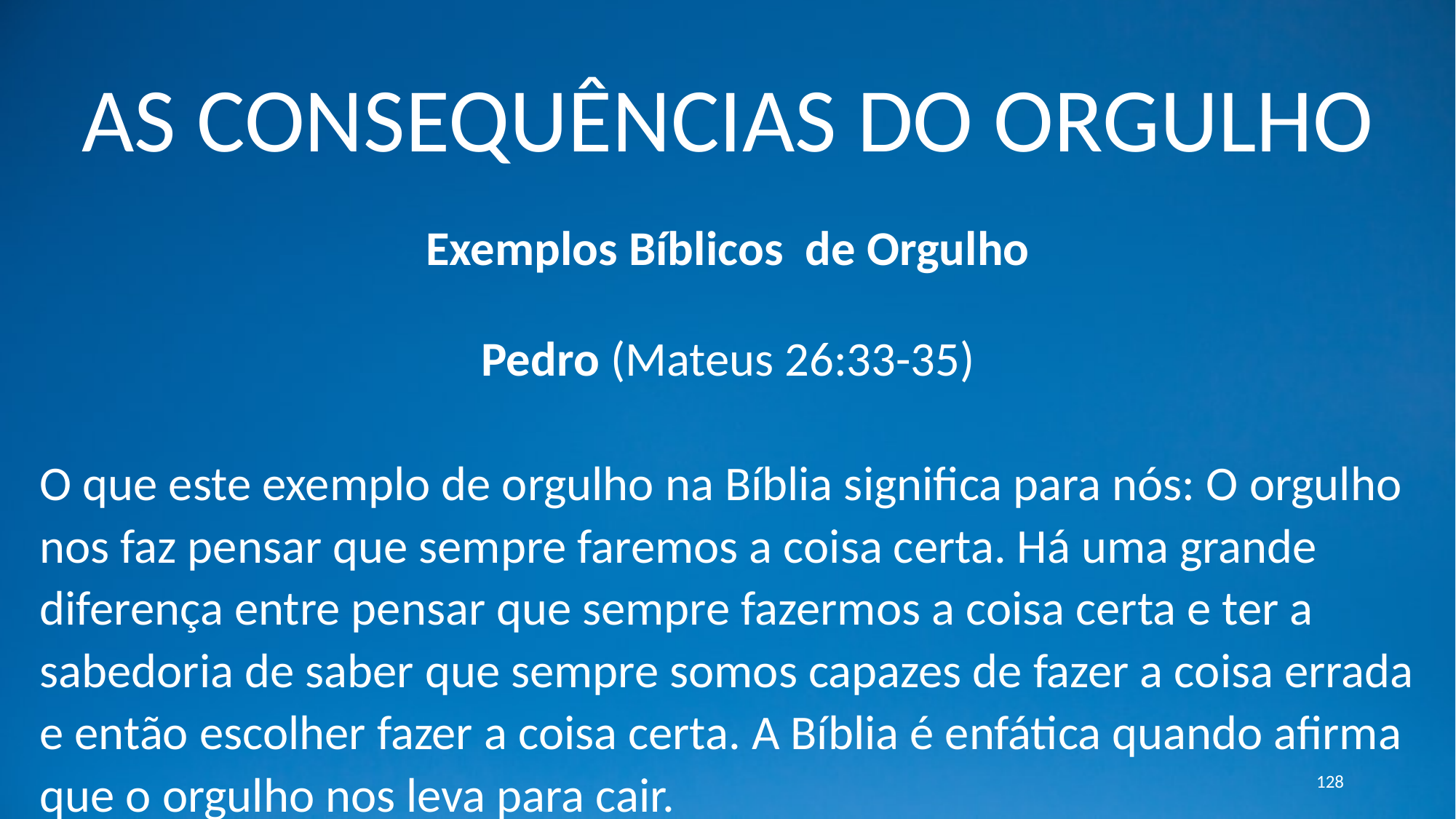

# AS CONSEQUÊNCIAS DO ORGULHO
Exemplos Bíblicos  de Orgulho

Pedro (Mateus 26:33-35)

O que este exemplo de orgulho na Bíblia significa para nós: O orgulho nos faz pensar que sempre faremos a coisa certa. Há uma grande diferença entre pensar que sempre fazermos a coisa certa e ter a sabedoria de saber que sempre somos capazes de fazer a coisa errada e então escolher fazer a coisa certa. A Bíblia é enfática quando afirma que o orgulho nos leva para cair.
128